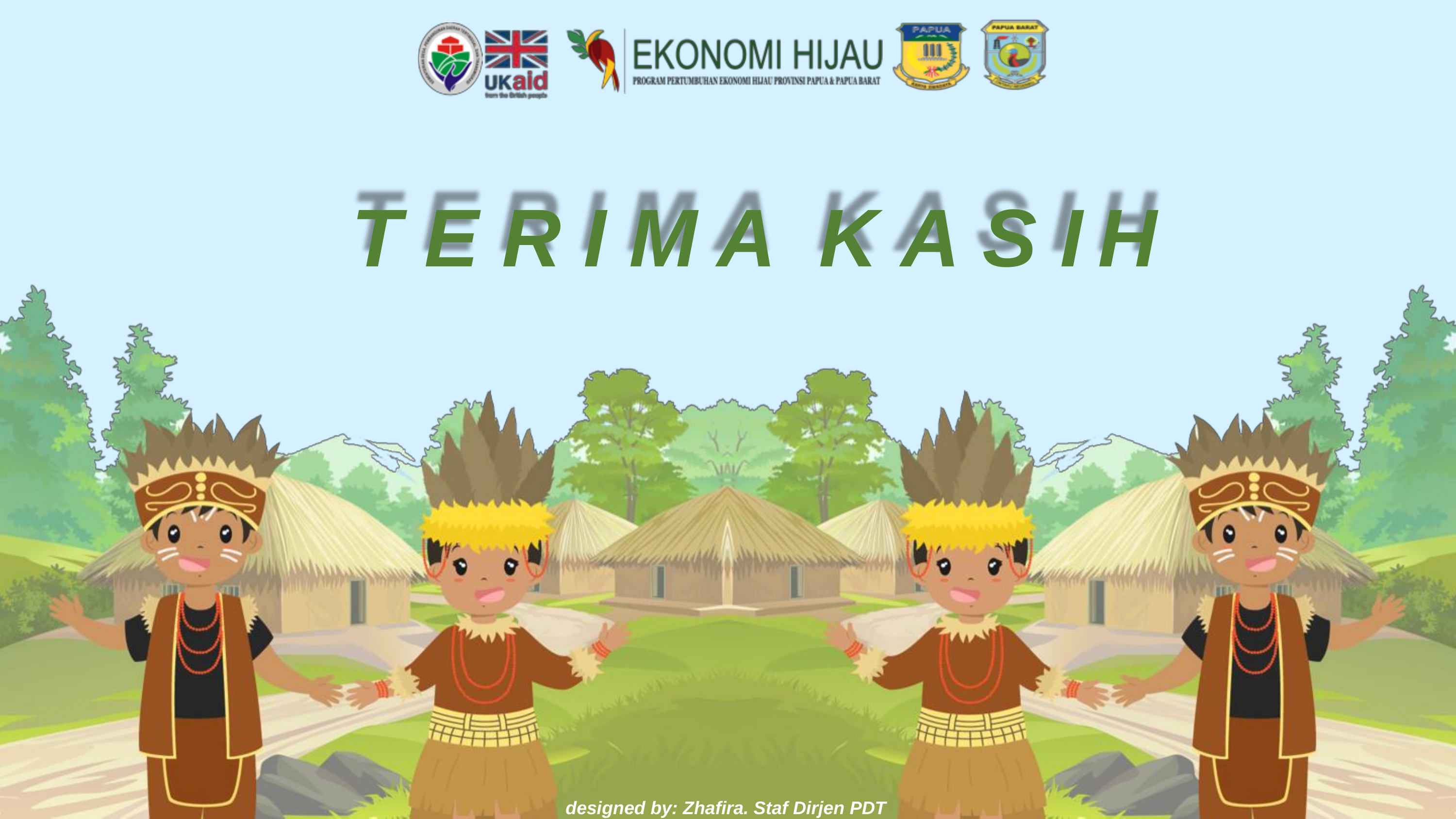

T
E
R
I
M
A
K
A
S
I
H
designed by: Zhafira. Staf Dirjen PDT